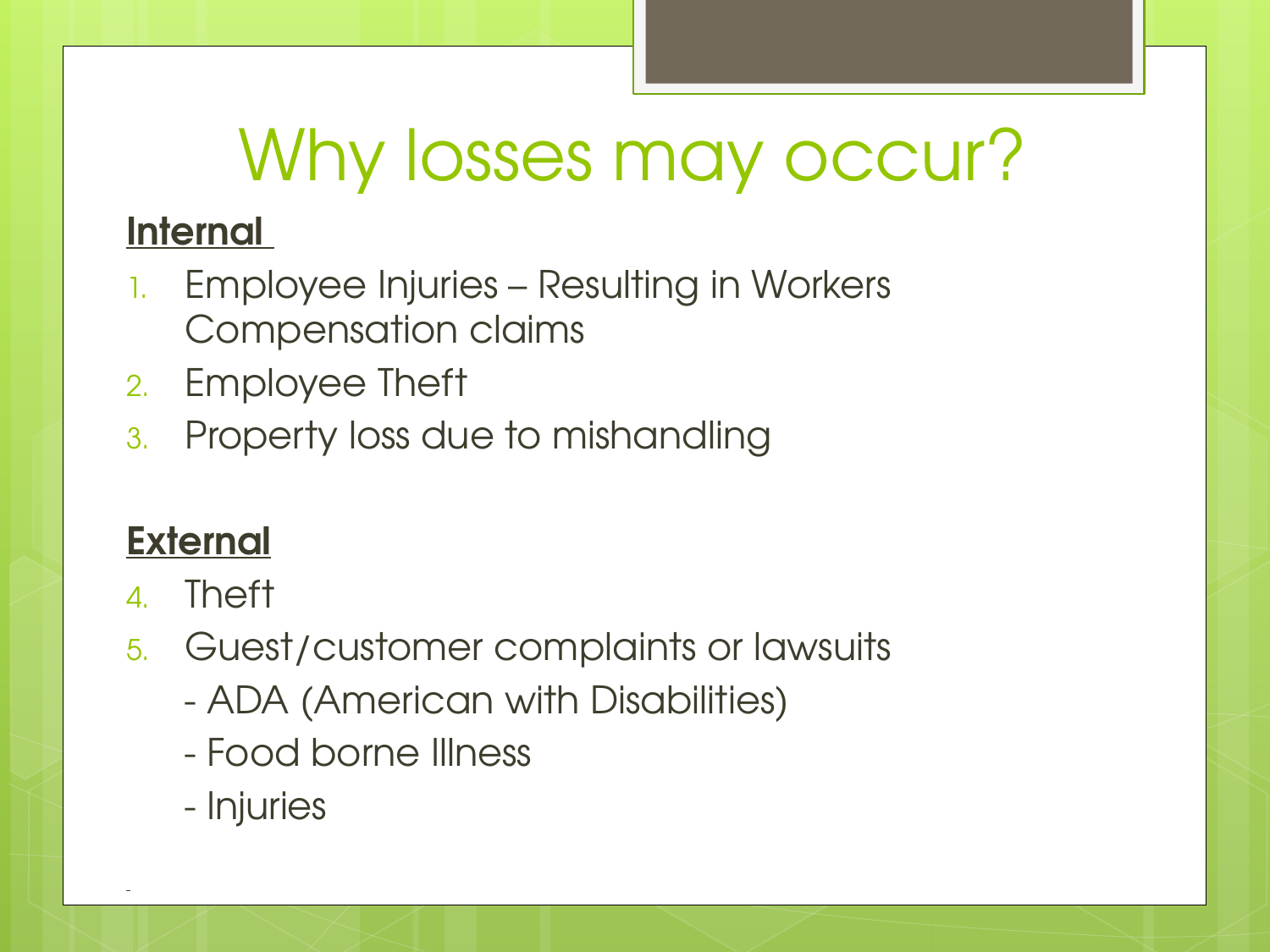

# Why losses may occur?
Internal
Employee Injuries – Resulting in Workers Compensation claims
Employee Theft
Property loss due to mishandling

External
Theft
Guest/customer complaints or lawsuits
 	 - ADA (American with Disabilities)
 	 - Food borne Illness
 	 - Injuries